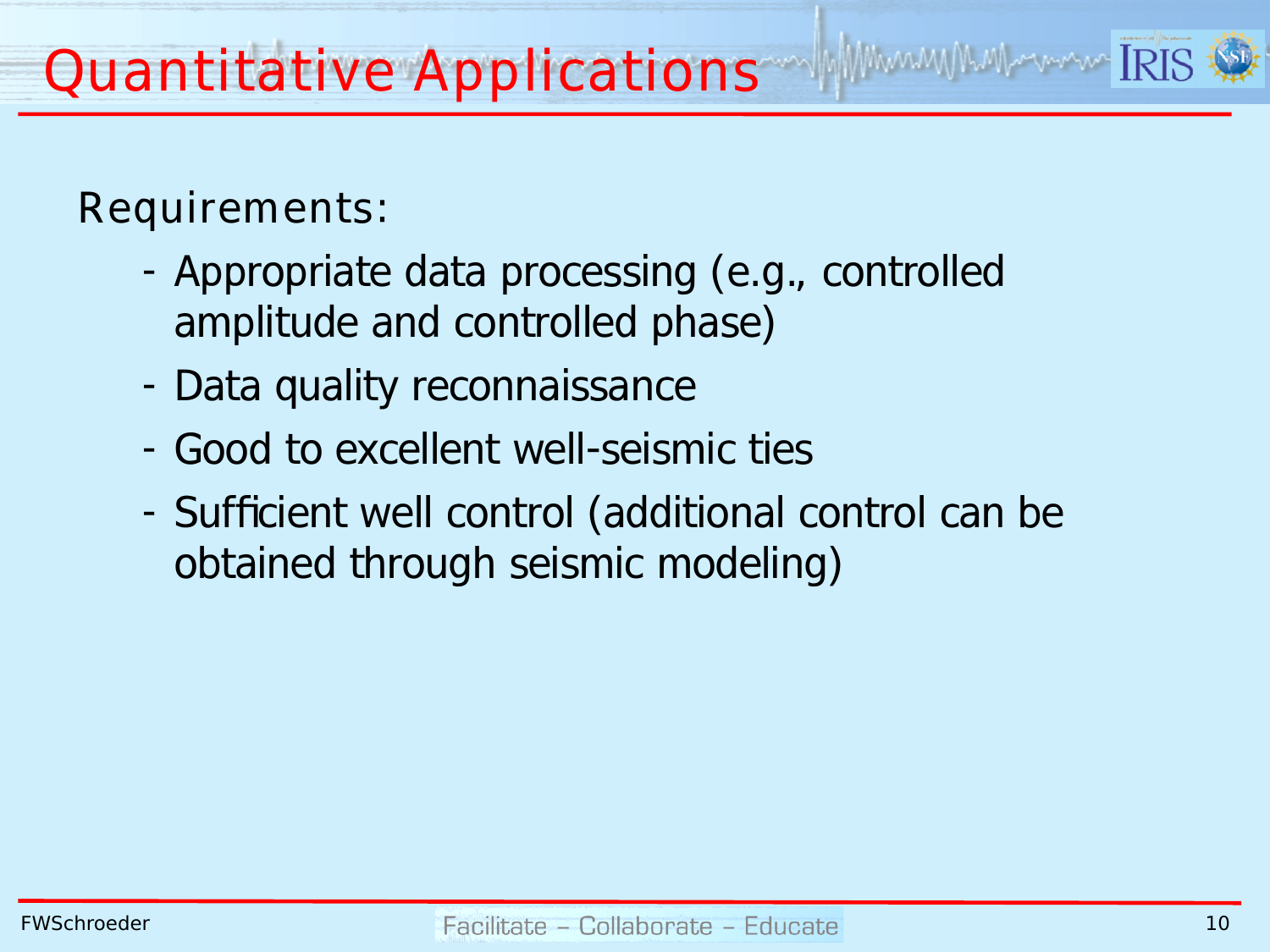

# Quantitative Applications
Requirements:
Appropriate data processing (e.g., controlled 	amplitude and controlled phase)
Data quality reconnaissance
Good to excellent well-seismic ties
Sufficient well control (additional control can be 	obtained through seismic modeling)